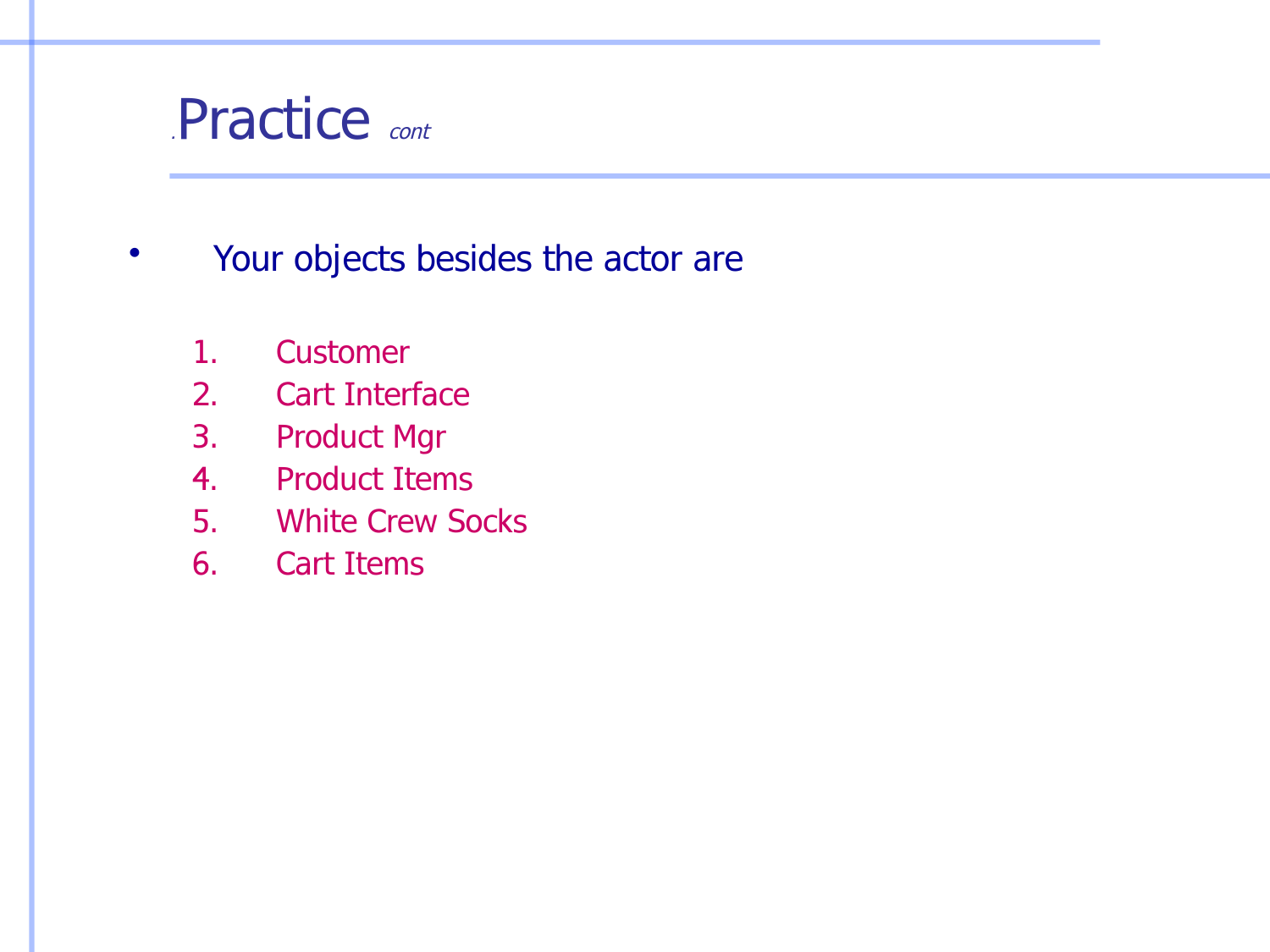

Practice cont.

Your objects besides the actor are

 Customer
 Cart Interface
 Product Mgr
 Product Items
 White Crew Socks
 Cart Items